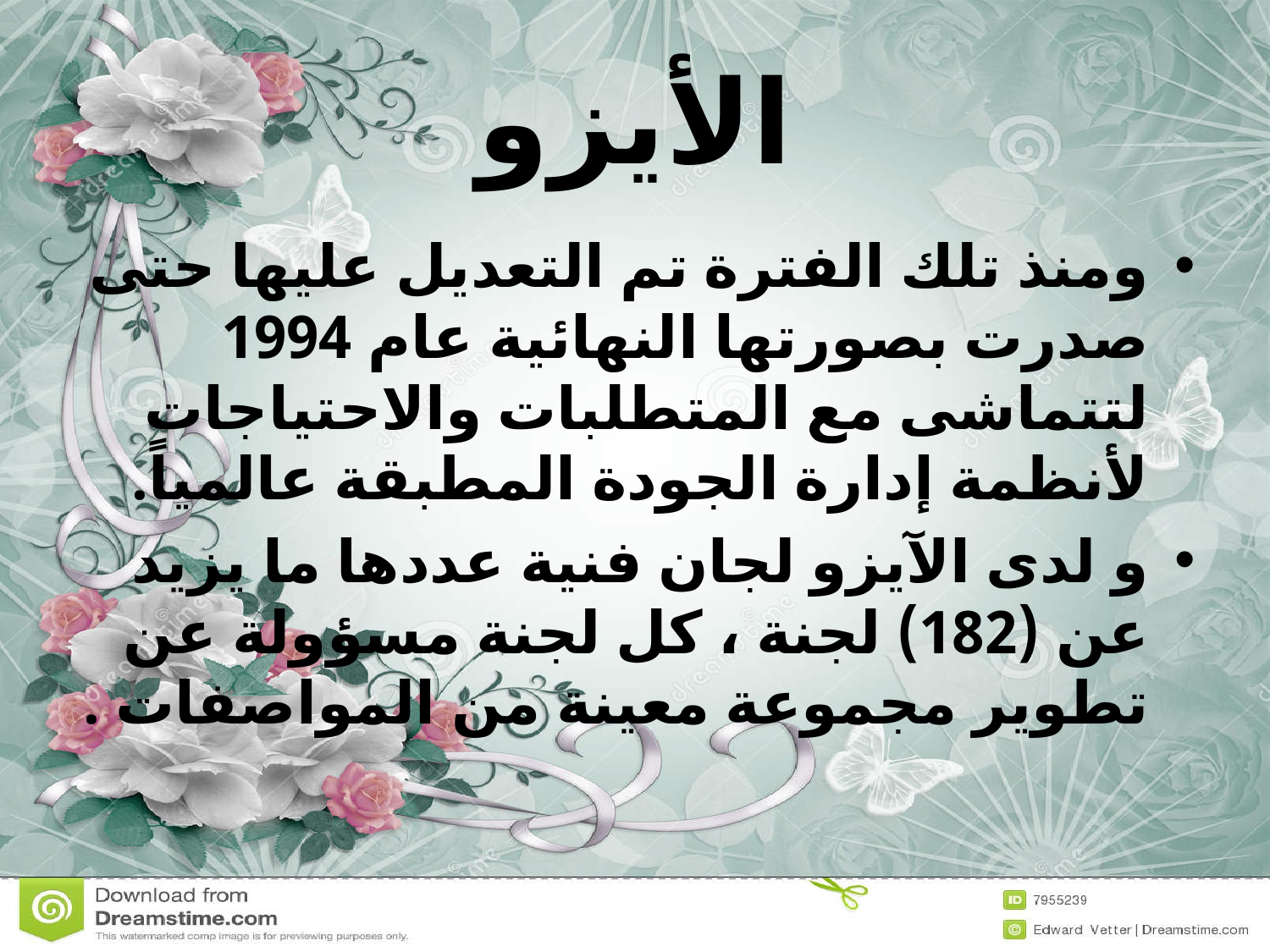

# الأيزو
ومنذ تلك الفترة تم التعديل عليها حتى صدرت بصورتها النهائية عام 1994 لتتماشى مع المتطلبات والاحتياجات لأنظمة إدارة الجودة المطبقة عالمياً.
و لدى الآيزو لجان فنية عددها ما يزيد عن (182) لجنة ، كل لجنة مسؤولة عن تطوير مجموعة معينة من المواصفات .